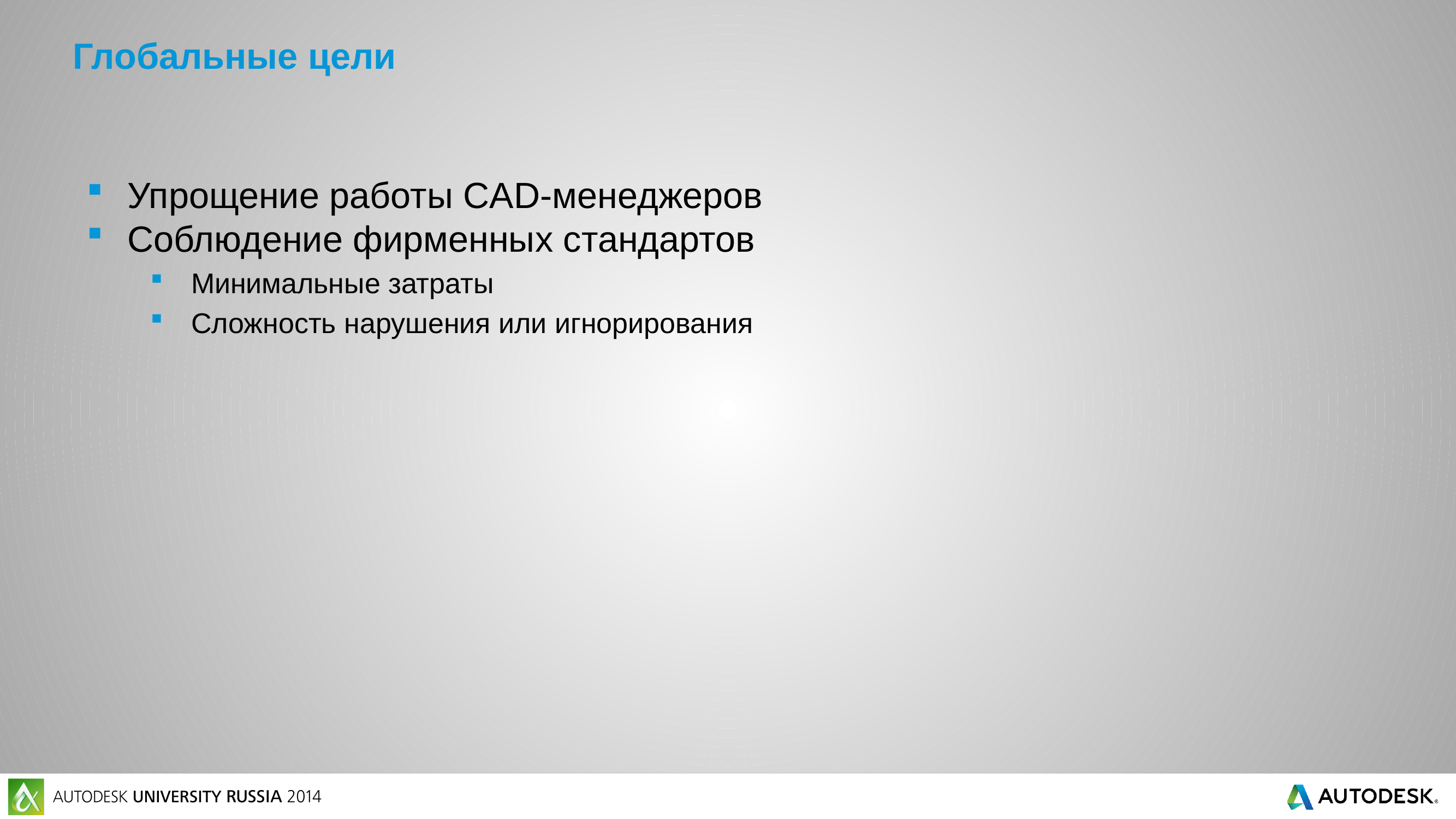

# Глобальные цели
Упрощение работы CAD-менеджеров
Соблюдение фирменных стандартов
Минимальные затраты
Сложность нарушения или игнорирования